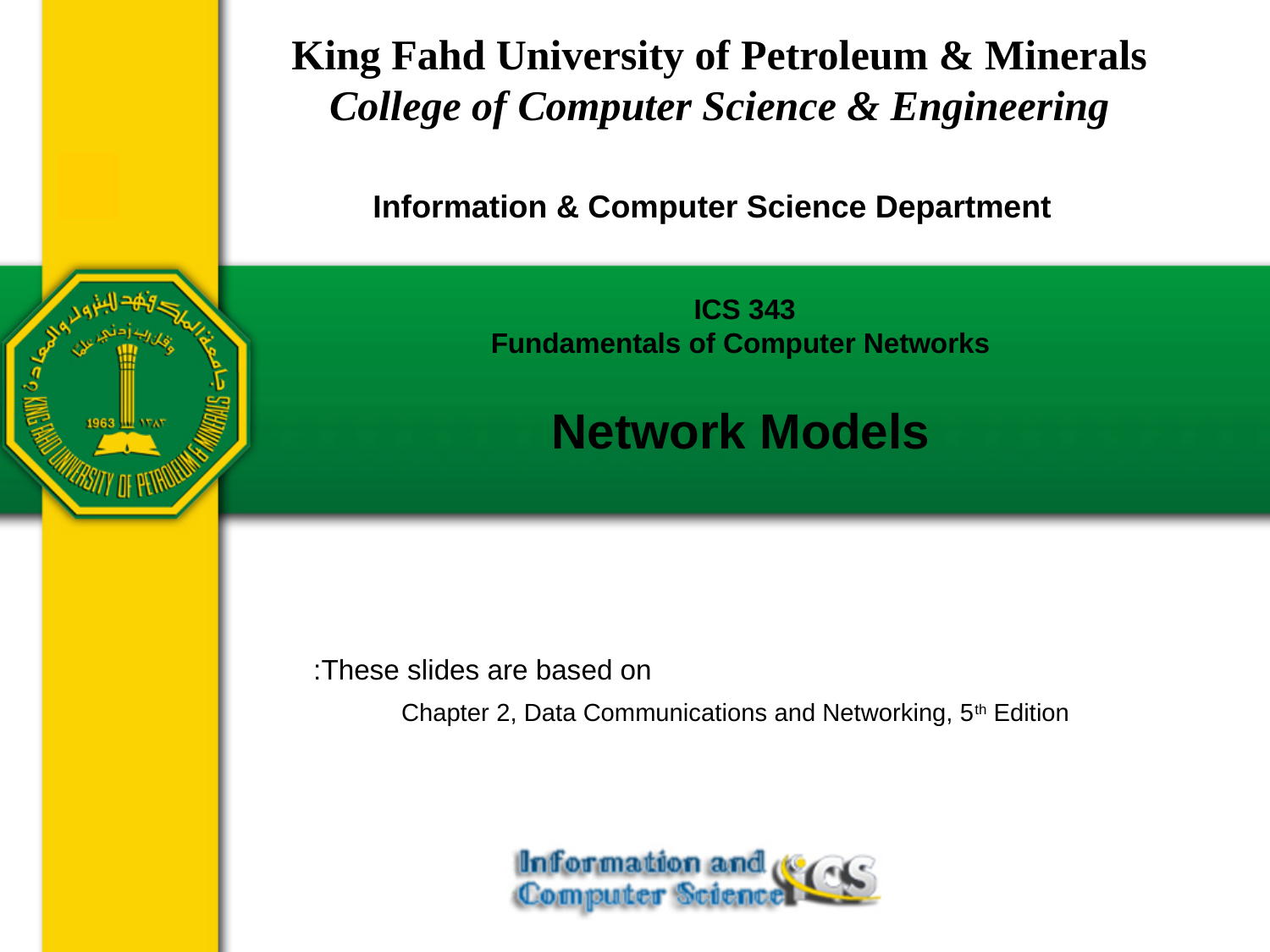

King Fahd University of Petroleum & Minerals
College of Computer Science & Engineering
Information & Computer Science Department
ICS 343
Fundamentals of Computer Networks
Network Models
These slides are based on:
Chapter 2, Data Communications and Networking, 5th Edition